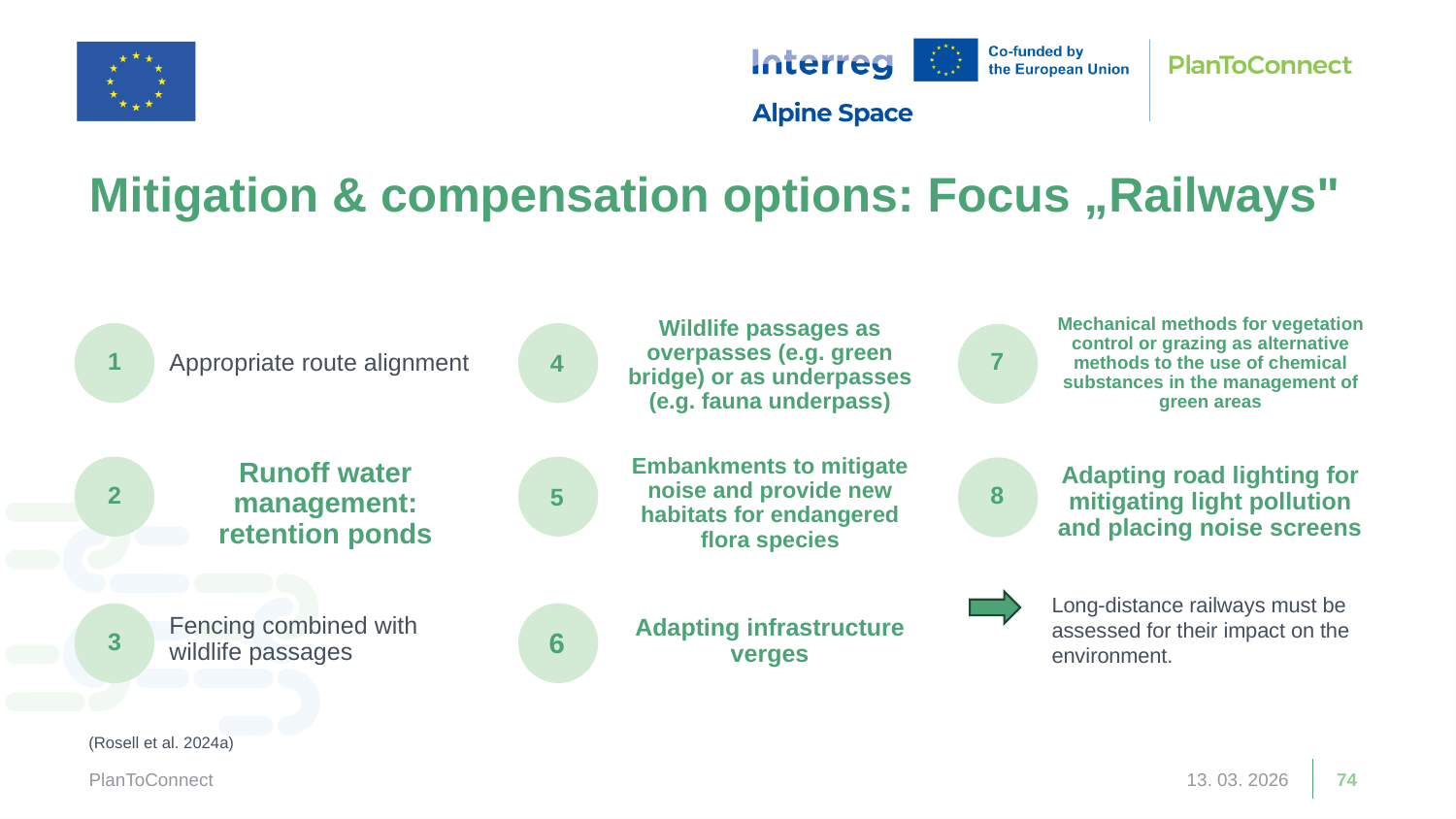

# Mitigation & compensation options: Focus „Railways"
Appropriate route alignment
Mechanical methods for vegetation control or grazing as alternative methods to the use of chemical substances in the management of green areas
Wildlife passages as overpasses (e.g. green bridge) or as underpasses (e.g. fauna underpass)
1
7
4
Adapting road lighting for mitigating light pollution and placing noise screens
Embankments to mitigate noise and provide new habitats for endangered flora species
Runoff water management: retention ponds
2
8
5
Fencing combined with wildlife passages
Adapting infrastructure verges

Long-distance railways must be assessed for their impact on the environment.

3
9
6
(Rosell et al. 2024a)
PlanToConnect
13. 03. 2026
74